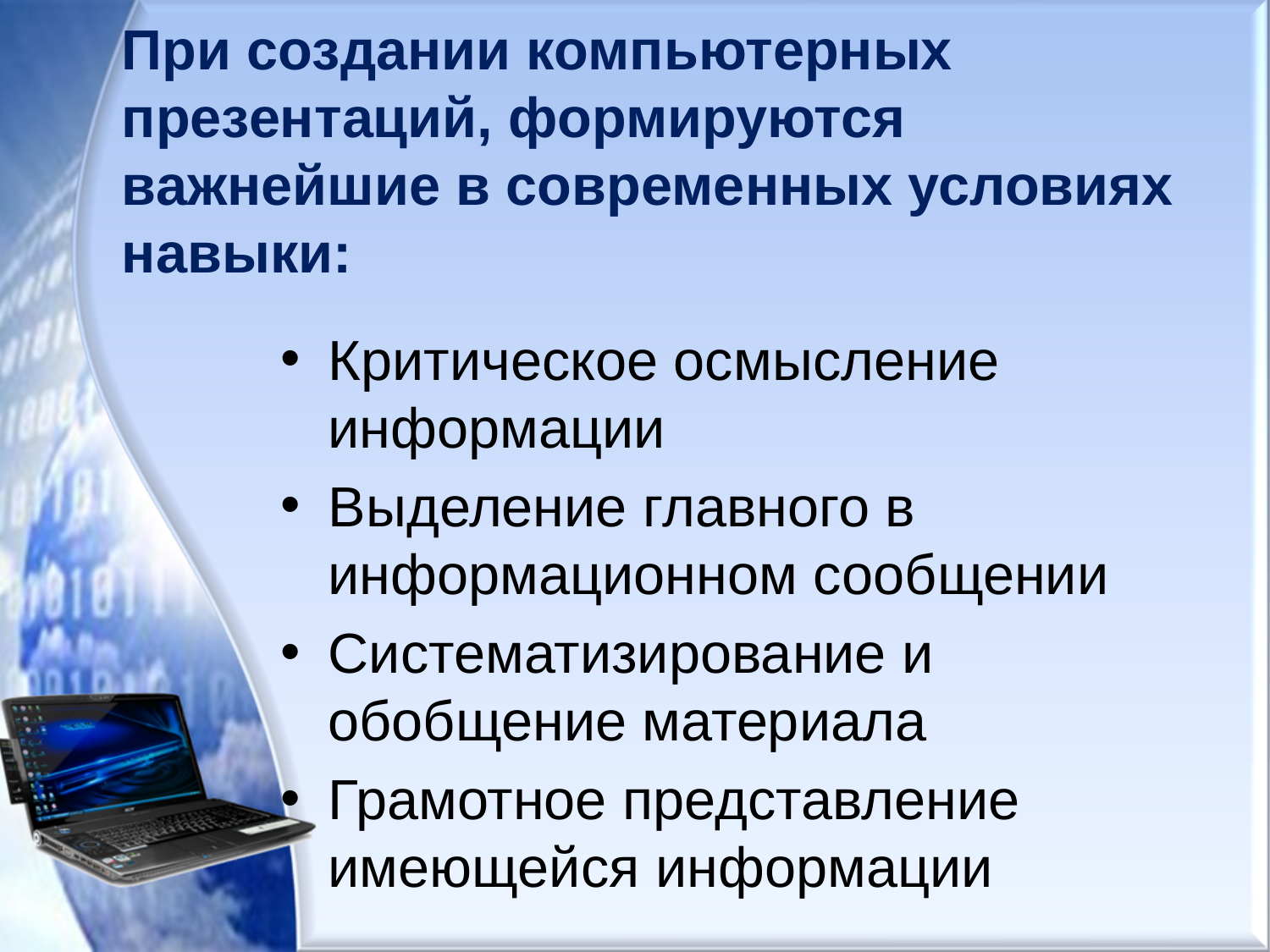

# При создании компьютерных презентаций, формируются важнейшие в современных условиях навыки:
Критическое осмысление информации
Выделение главного в информационном сообщении
Систематизирование и обобщение материала
Грамотное представление имеющейся информации